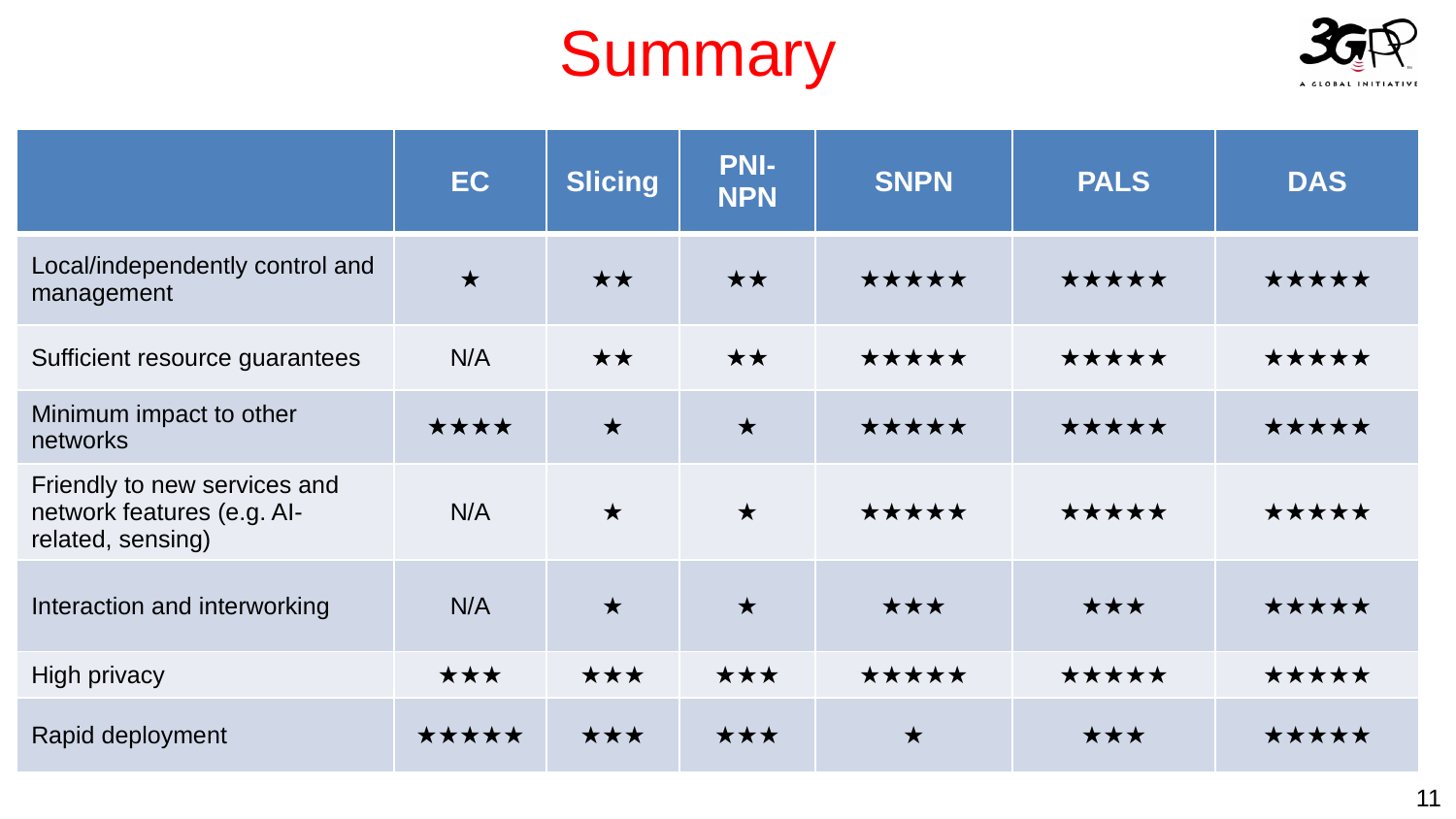

Summary
|  | EC | Slicing | PNI-NPN | SNPN | PALS | DAS |
| --- | --- | --- | --- | --- | --- | --- |
| Local/independently control and management | ★ | ★★ | ★★ | ★★★★★ | ★★★★★ | ★★★★★ |
| Sufficient resource guarantees | N/A | ★★ | ★★ | ★★★★★ | ★★★★★ | ★★★★★ |
| Minimum impact to other networks | ★★★★ | ★ | ★ | ★★★★★ | ★★★★★ | ★★★★★ |
| Friendly to new services and network features (e.g. AI-related, sensing) | N/A | ★ | ★ | ★★★★★ | ★★★★★ | ★★★★★ |
| Interaction and interworking | N/A | ★ | ★ | ★★★ | ★★★ | ★★★★★ |
| High privacy | ★★★ | ★★★ | ★★★ | ★★★★★ | ★★★★★ | ★★★★★ |
| Rapid deployment | ★★★★★ | ★★★ | ★★★ | ★ | ★★★ | ★★★★★ |